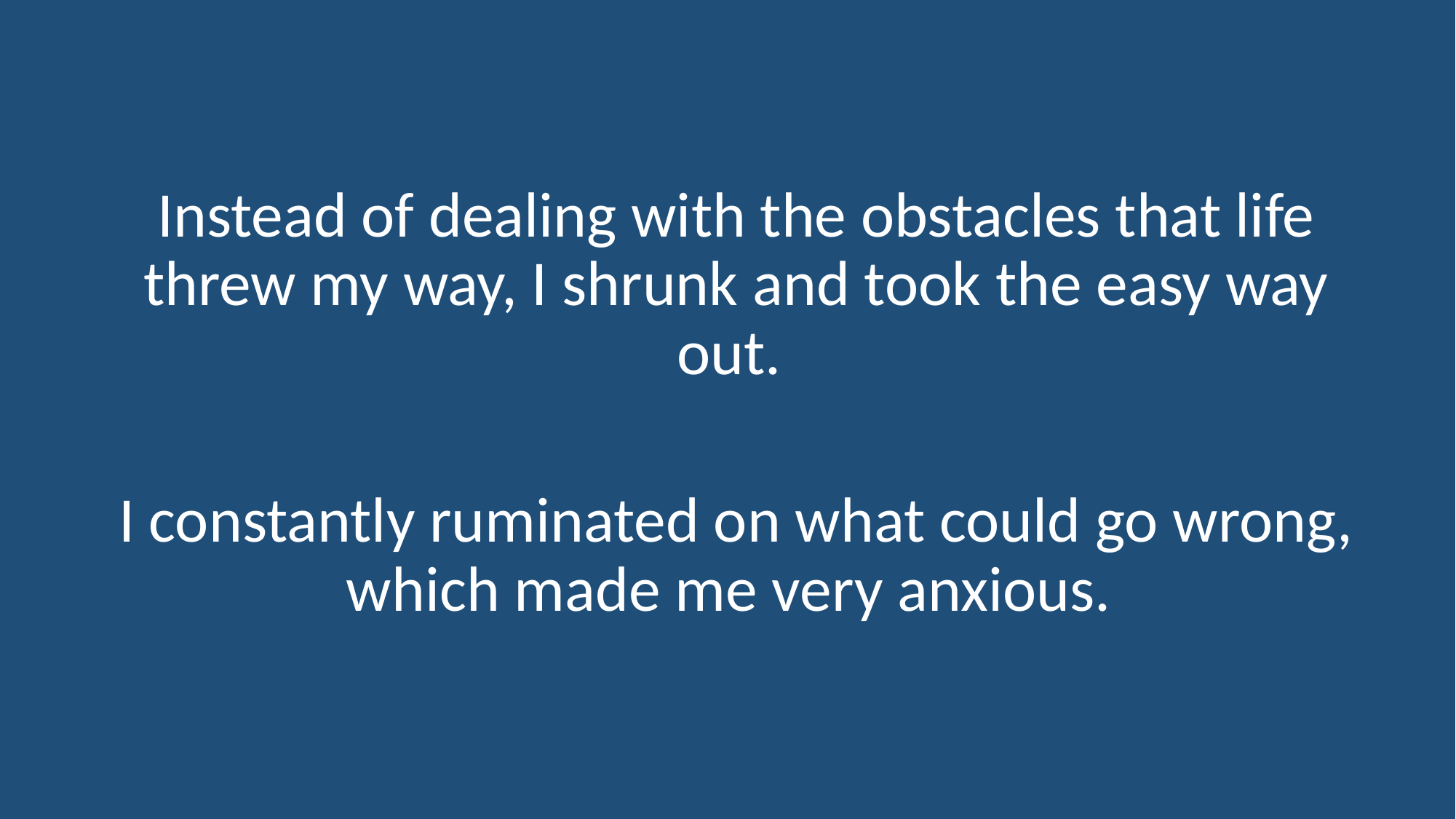

Instead of dealing with the obstacles that life threw my way, I shrunk and took the easy way out.

I constantly ruminated on what could go wrong, which made me very anxious.